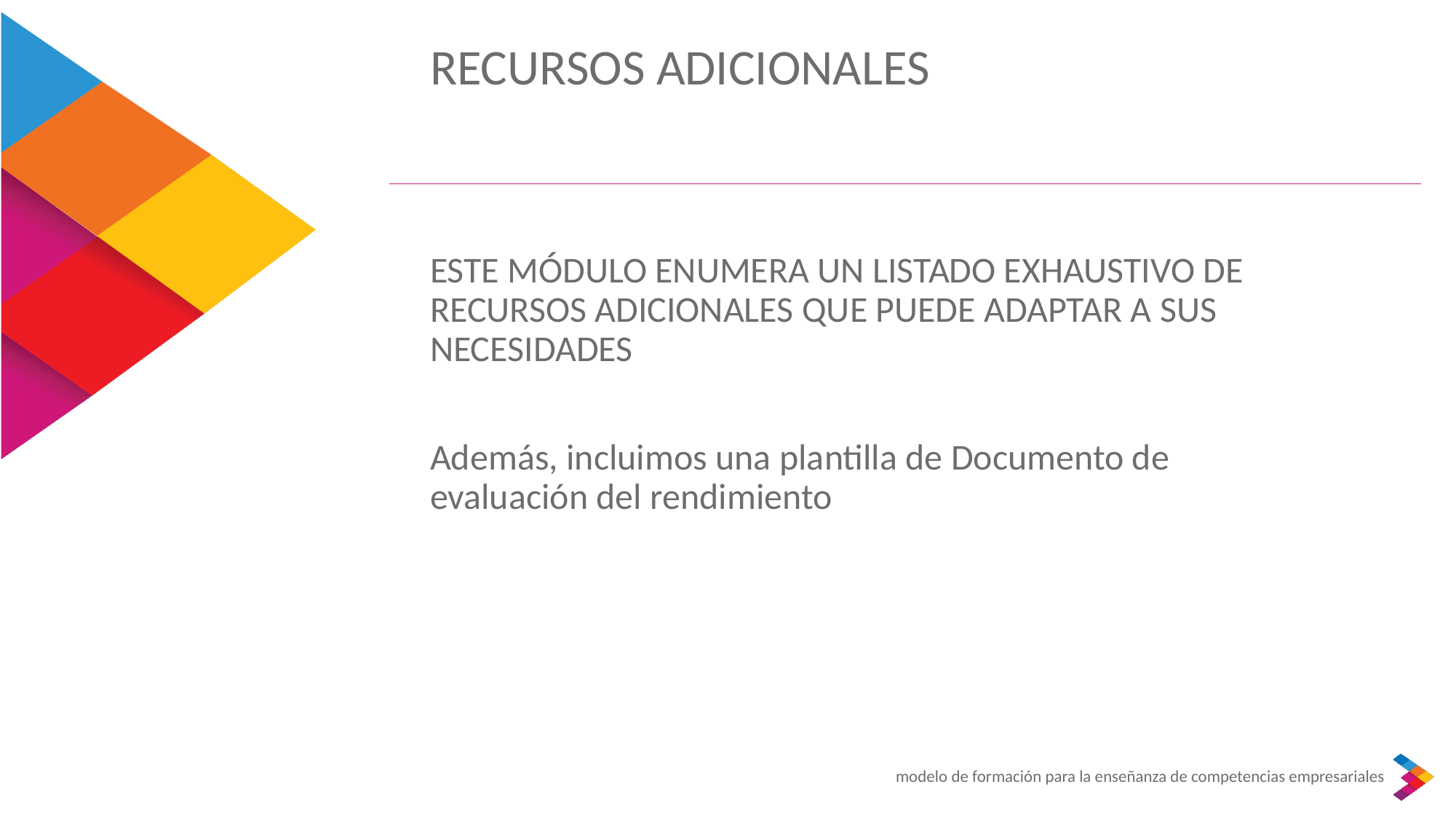

RECURSOS ADICIONALES

ESTE MÓDULO ENUMERA UN LISTADO EXHAUSTIVO DE RECURSOS ADICIONALES QUE PUEDE ADAPTAR A SUS NECESIDADES

Además, incluimos una plantilla de Documento de evaluación del rendimiento